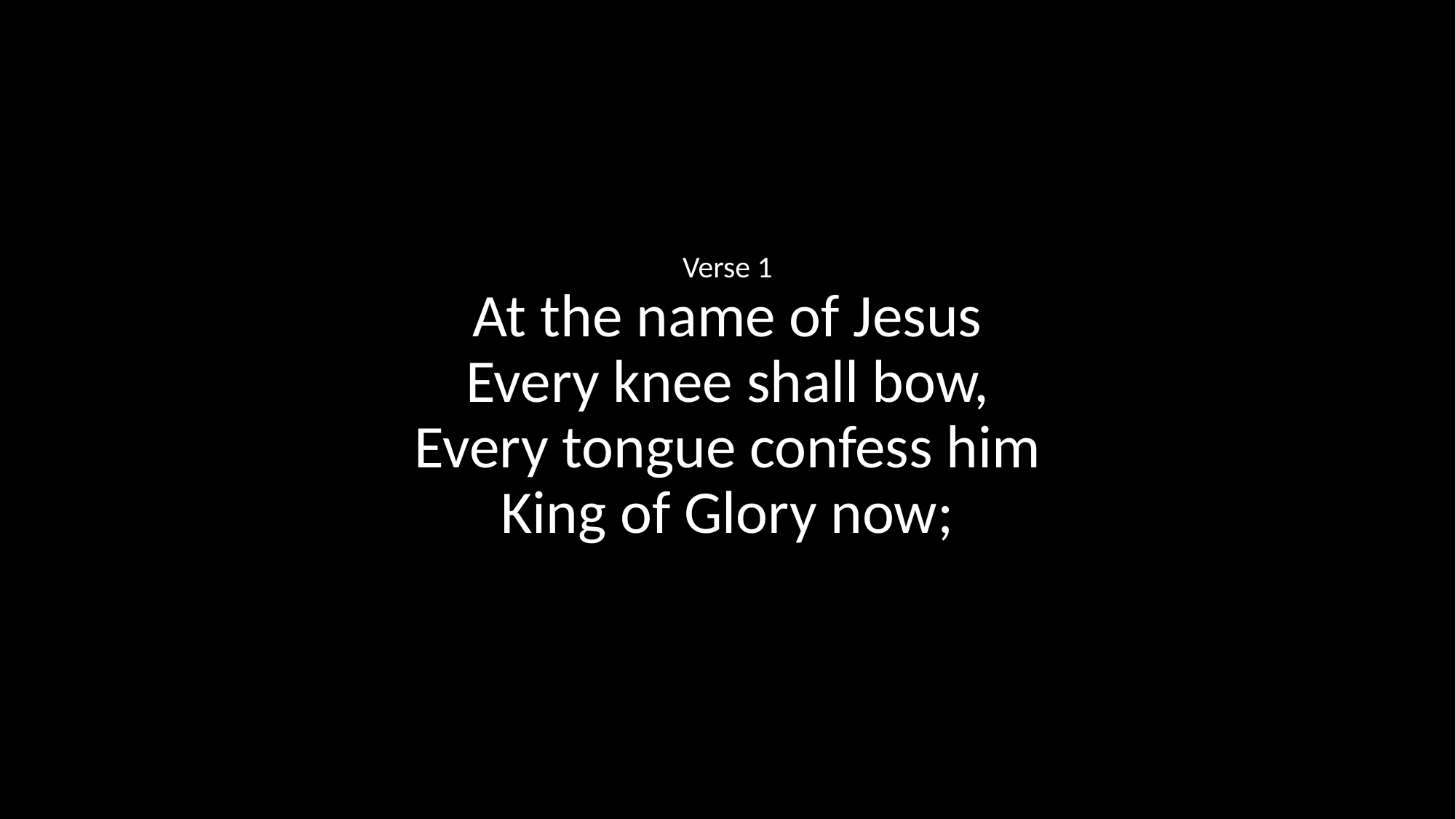

Verse 1
At the name of Jesus
Every knee shall bow,
Every tongue confess him
King of Glory now;